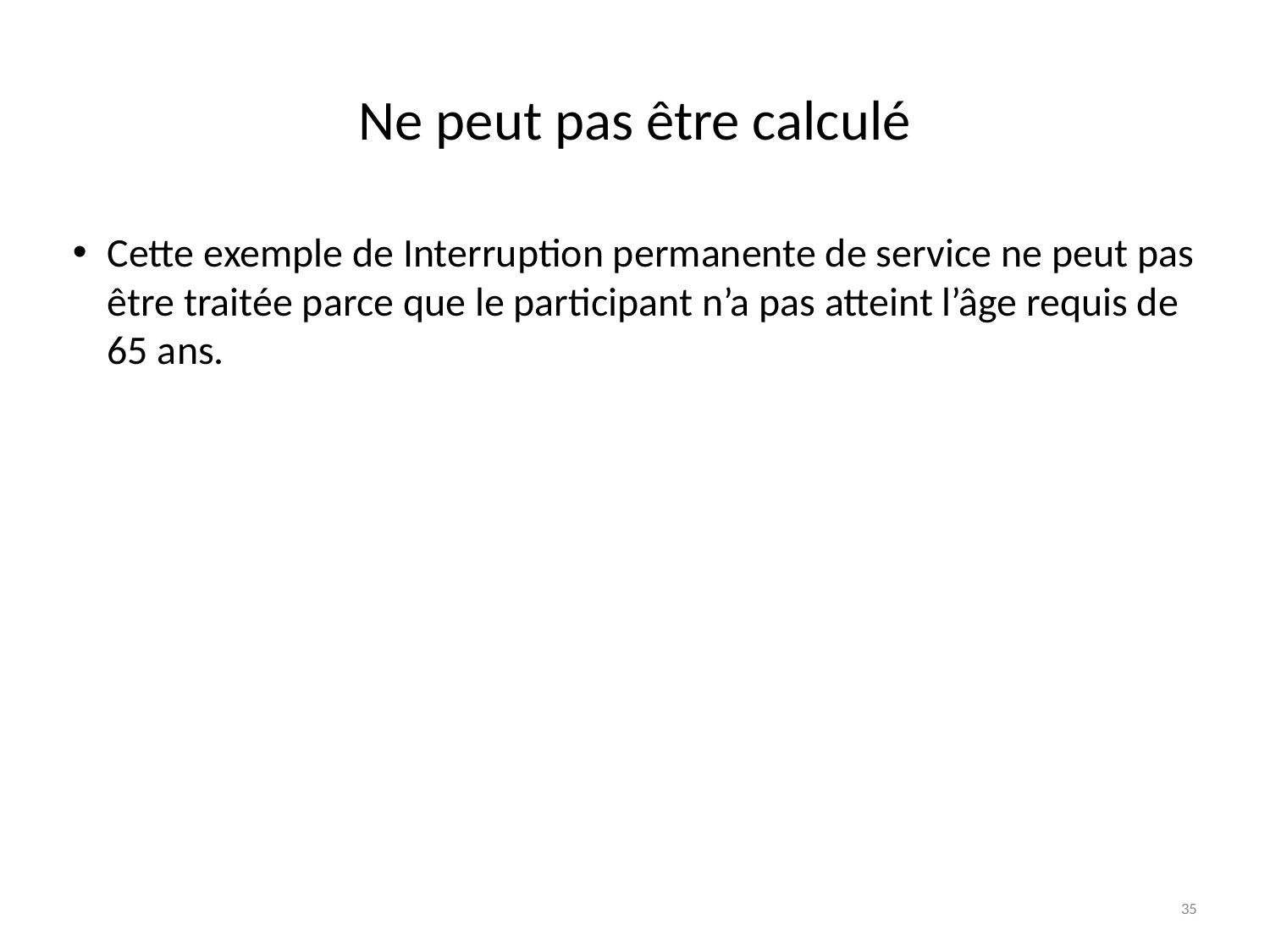

# Ne peut pas être calculé
Cette exemple de Interruption permanente de service ne peut pas être traitée parce que le participant n’a pas atteint l’âge requis de 65 ans.

35